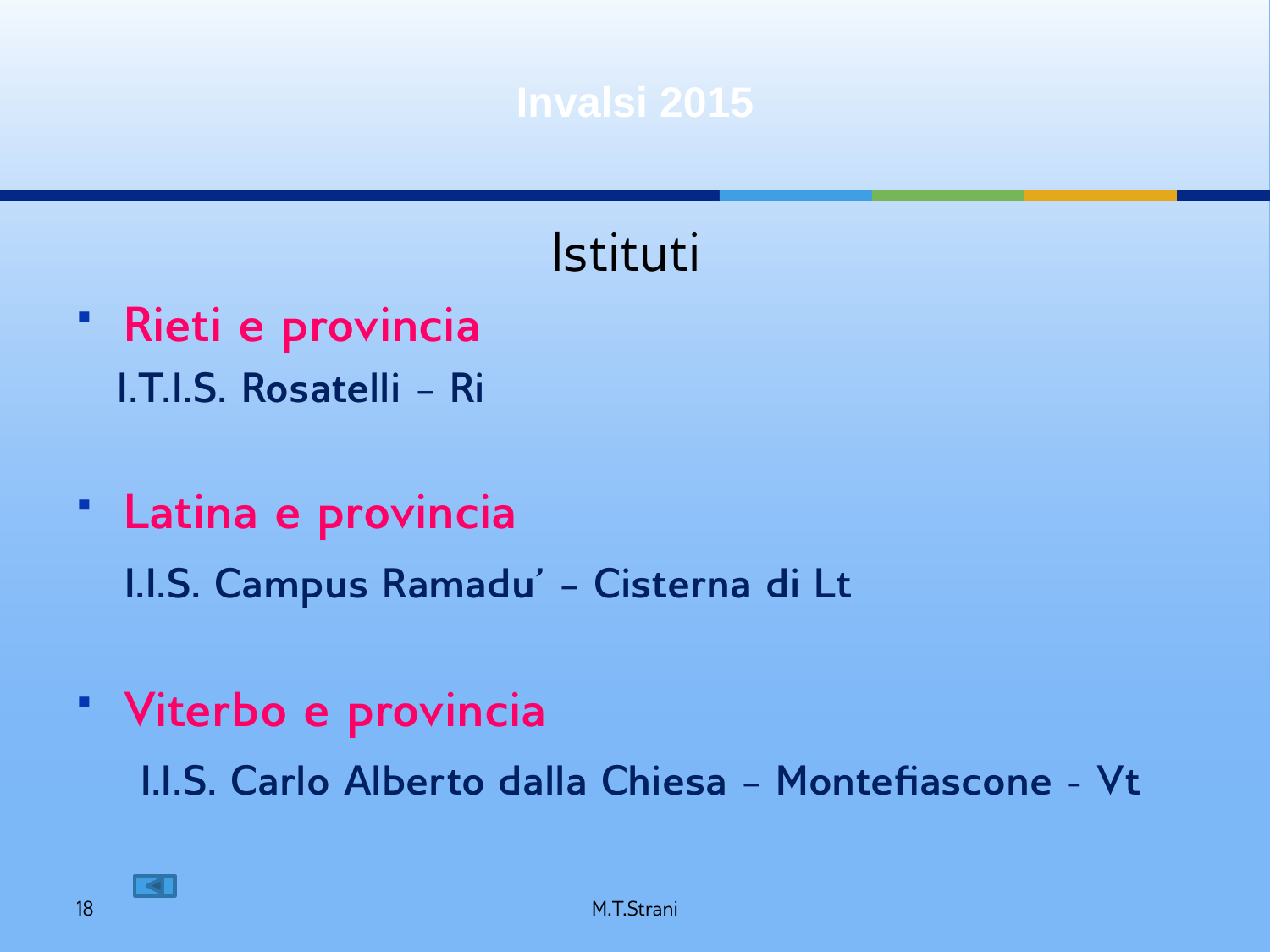

# Invalsi 2015
Istituti
Rieti e provincia
   I.T.I.S. Rosatelli – Ri

Latina e provincia
   I.I.S. Campus Ramadu’ – Cisterna di Lt

Viterbo e provincia
    I.I.S. Carlo Alberto dalla Chiesa – Montefiascone - Vt

18
M.T.Strani